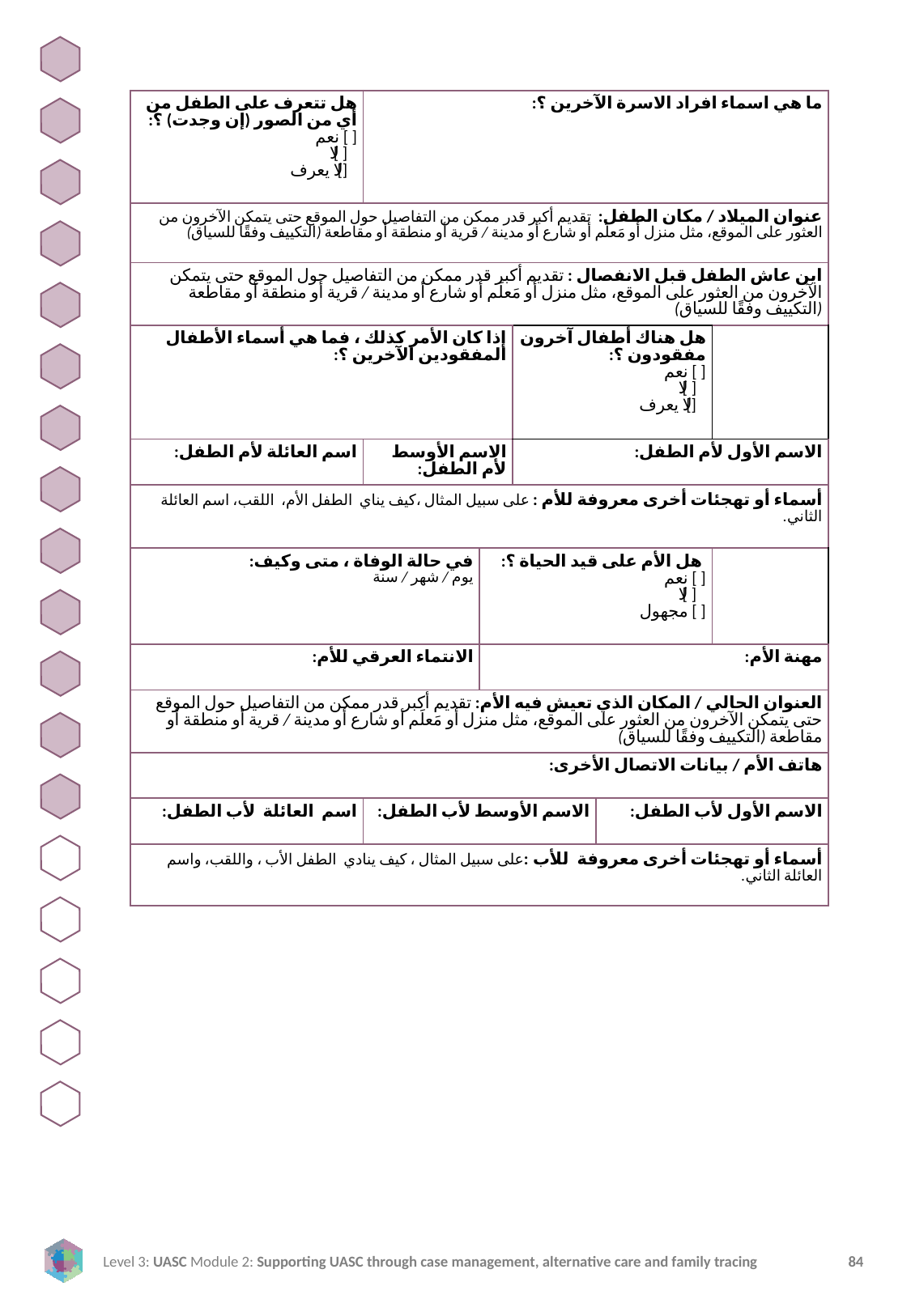

| هل تتعرف على الطفل من أي من الصور (إن وجدت) ؟: [ ] نعم [ ] لا [] لا يعرف | ما هي اسماء افراد الاسرة الآخرين ؟: |  |  |  |  |
| --- | --- | --- | --- | --- | --- |
| عنوان الميلاد / مكان الطفل: تقديم أكبر قدر ممكن من التفاصيل حول الموقع حتى يتمكن الآخرون من العثور على الموقع، مثل منزل أو مَعلَم أو شارع أو مدينة / قرية أو منطقة أو مقاطعة (التكييف وفقًا للسياق) |  |  |  |  |  |
| اين عاش الطفل قبل الانفصال : تقديم أكبر قدر ممكن من التفاصيل حول الموقع حتى يتمكن الآخرون من العثور على الموقع، مثل منزل أو مَعلَم أو شارع أو مدينة / قرية أو منطقة أو مقاطعة (التكييف وفقًا للسياق) |  |  |  |  |  |
| إذا كان الأمر كذلك ، فما هي أسماء الأطفال المفقودين الآخرين ؟: |  |  | هل هناك أطفال آخرون مفقودون ؟: [ ] نعم [ ] لا [] لا يعرف | هل هناك أطفال آخرون مفقودون ؟: [ ] نعم [ ] لا [] لا يعرف |  |
| اسم العائلة لأم الطفل: | الاسم الأوسط لأم الطفل: |  | الاسم الأول لأم الطفل: | الاسم الأخير لأم الطفل: |  |
| أسماء أو تهجئات أخرى معروفة للأم : على سبيل المثال ،كيف يناي الطفل الأم، اللقب، اسم العائلة الثاني. |  |  |  |  |  |
| في حالة الوفاة ، متى وكيف: يوم / شهر / سنة |  | هل الأم على قيد الحياة ؟: [ ] نعم [ ] لا [ ] مجهول |  |  |  |
| الانتماء العرقي للأم: |  | مهنة الأم: |  |  |  |
| العنوان الحالي / المكان الذي تعيش فيه الأم: تقديم أكبر قدر ممكن من التفاصيل حول الموقع حتى يتمكن الآخرون من العثور على الموقع، مثل منزل أو مَعلَم أو شارع أو مدينة / قرية أو منطقة أو مقاطعة (التكييف وفقًا للسياق) |  |  |  |  |  |
| هاتف الأم / بيانات الاتصال الأخرى: |  |  |  |  |  |
| اسم العائلة لأب الطفل: | الاسم الأوسط لأب الطفل: |  |  | الاسم الأول لأب الطفل: |  |
| أسماء أو تهجئات أخرى معروفة للأب :على سبيل المثال ، كيف ينادي الطفل الأب ، واللقب، واسم العائلة الثاني. |  |  |  |  |  |